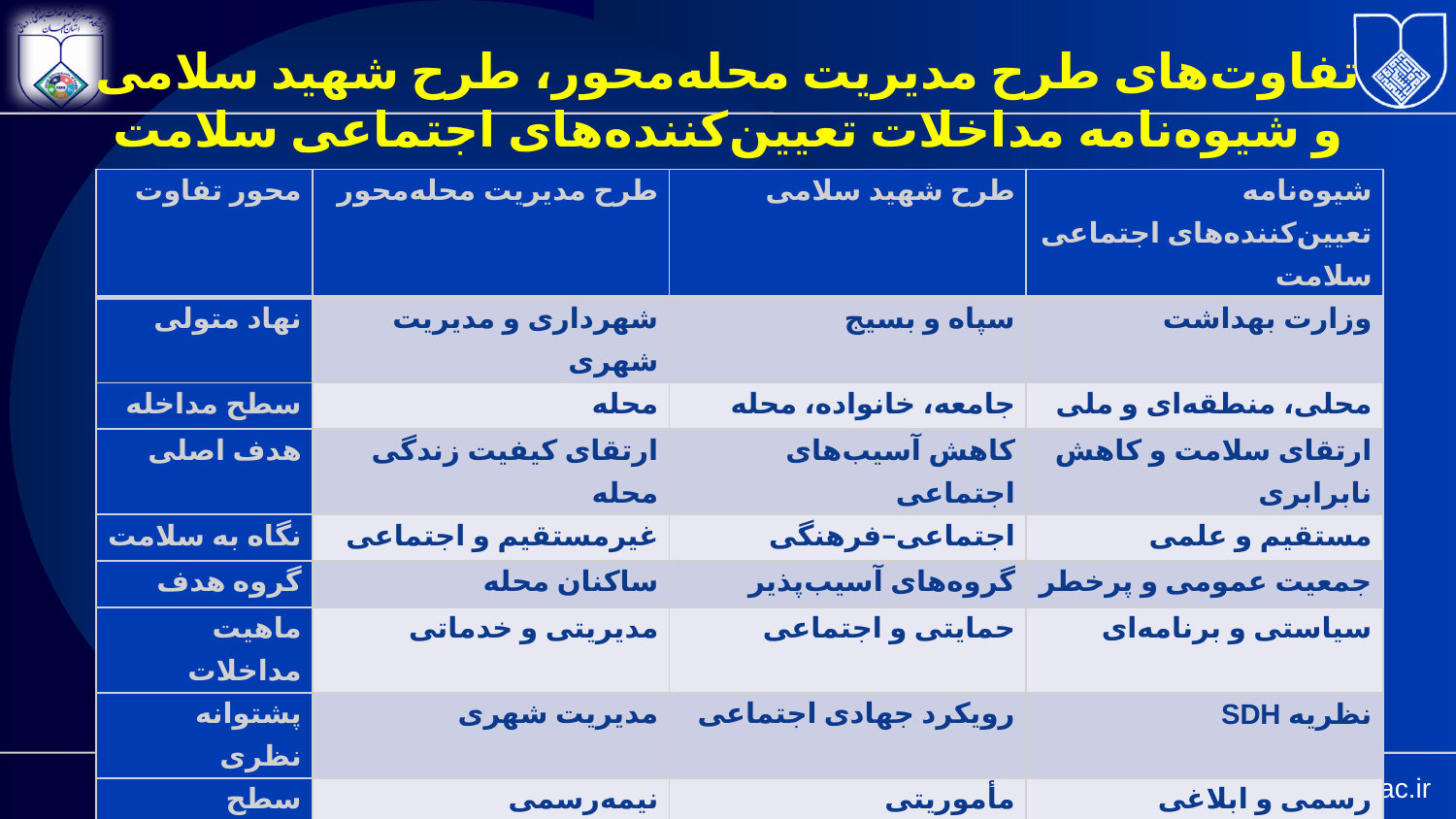

# تفاوت‌های طرح مدیریت محله‌محور، طرح شهید سلامی و شیوه‌نامه مداخلات تعیین‌کننده‌های اجتماعی سلامت
| محور تفاوت | طرح مدیریت محله‌محور | طرح شهید سلامی | شیوه‌نامه تعیین‌کننده‌های اجتماعی سلامت |
| --- | --- | --- | --- |
| نهاد متولی | شهرداری و مدیریت شهری | سپاه و بسیج | وزارت بهداشت |
| سطح مداخله | محله | جامعه، خانواده، محله | محلی، منطقه‌ای و ملی |
| هدف اصلی | ارتقای کیفیت زندگی محله | کاهش آسیب‌های اجتماعی | ارتقای سلامت و کاهش نابرابری |
| نگاه به سلامت | غیرمستقیم و اجتماعی | اجتماعی–فرهنگی | مستقیم و علمی |
| گروه هدف | ساکنان محله | گروه‌های آسیب‌پذیر | جمعیت عمومی و پرخطر |
| ماهیت مداخلات | مدیریتی و خدماتی | حمایتی و اجتماعی | سیاستی و برنامه‌ای |
| پشتوانه نظری | مدیریت شهری | رویکرد جهادی اجتماعی | نظریه SDH |
| سطح الزام‌آوری | نیمه‌رسمی | مأموریتی | رسمی و ابلاغی |
| ابزار اجرا | سرای محله و شورایاری | شبکه داوطلبان بسیج | نظام سلامت و ارجاع |
| افق زمانی | بلندمدت | کوتاه تا میان‌مدت | میان‌مدت و بلندمدت |